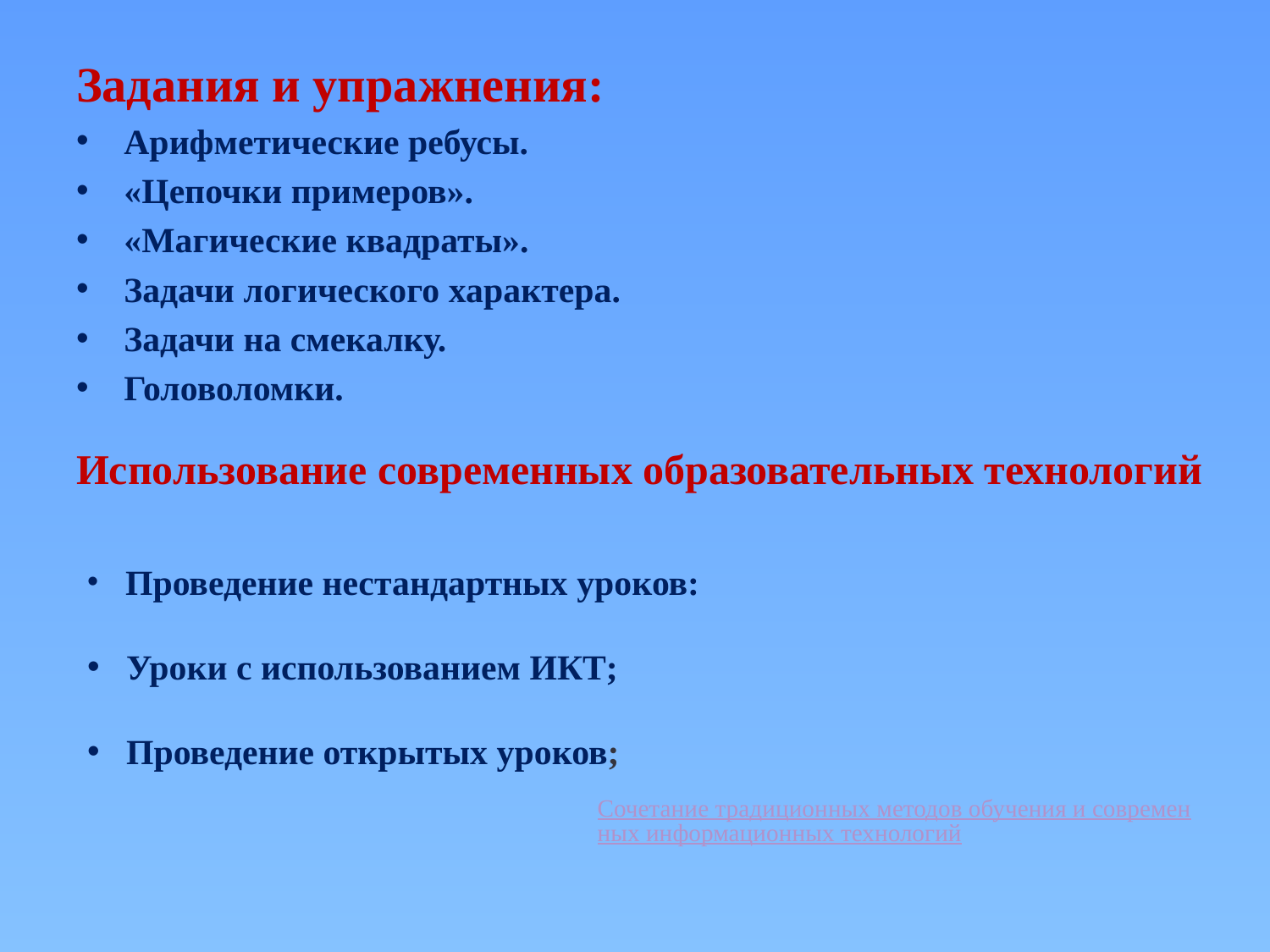

Задания и упражнения:
Арифметические ребусы.
«Цепочки примеров».
«Магические квадраты».
Задачи логического характера.
Задачи на смекалку.
Головоломки.
Использование современных образовательных технологий

 Проведение нестандартных уроков:

 Уроки с использованием ИКТ;

 Проведение открытых уроков;
Сочетание традиционных методов обучения и современных информационных технологий